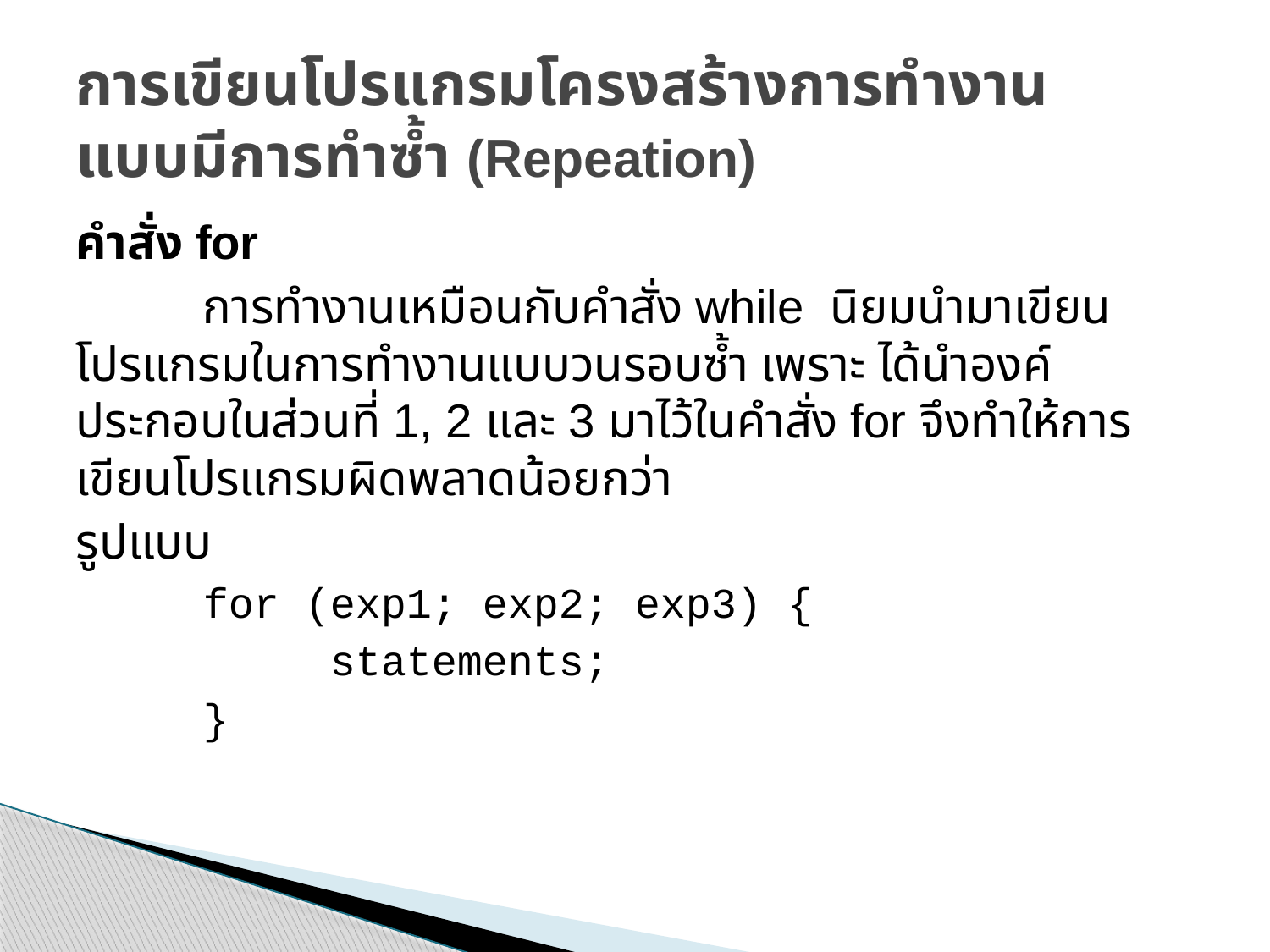

# การเขียนโปรแกรมโครงสร้างการทำงาน แบบมีการทำซ้ำ (Repeation)
คำสั่ง for
	การทำงานเหมือนกับคำสั่ง while  นิยมนำมาเขียนโปรแกรมในการทำงานแบบวนรอบซ้ำ เพราะ ได้นำองค์ประกอบในส่วนที่ 1, 2 และ 3 มาไว้ในคำสั่ง for จึงทำให้การเขียนโปรแกรมผิดพลาดน้อยกว่า
รูปแบบ
	for (exp1; exp2; exp3) {
		statements;
	}